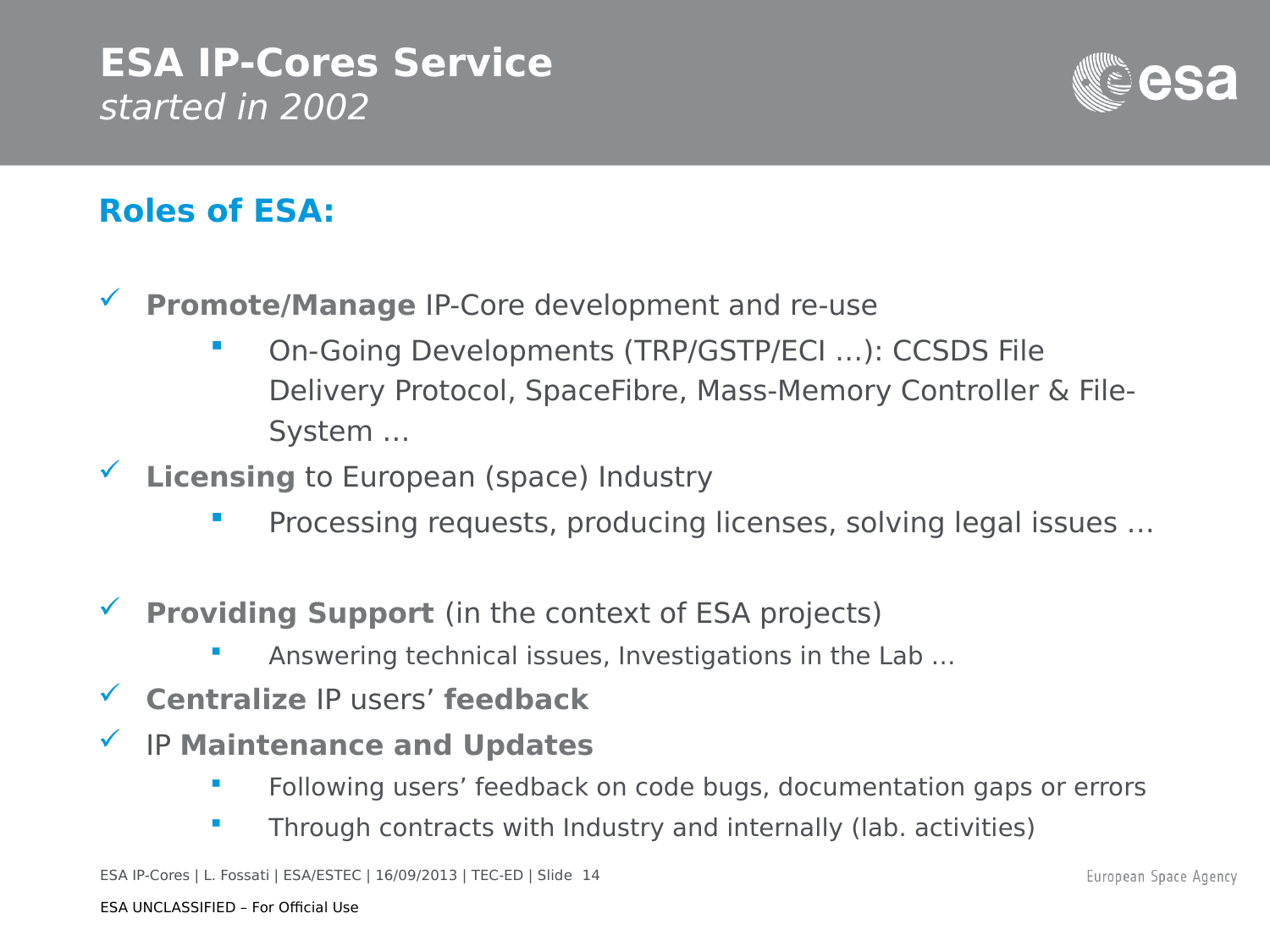

# ESA IP-Cores Service started in 2002
Roles of ESA:

Promote/Manage IP-Core development and re-use
On-Going Developments (TRP/GSTP/ECI …): CCSDS File Delivery Protocol, SpaceFibre, Mass-Memory Controller & File-System …
Licensing to European (space) Industry
Processing requests, producing licenses, solving legal issues …

Providing Support (in the context of ESA projects)
Answering technical issues, Investigations in the Lab …
Centralize IP users’ feedback
IP Maintenance and Updates
Following users’ feedback on code bugs, documentation gaps or errors
Through contracts with Industry and internally (lab. activities)